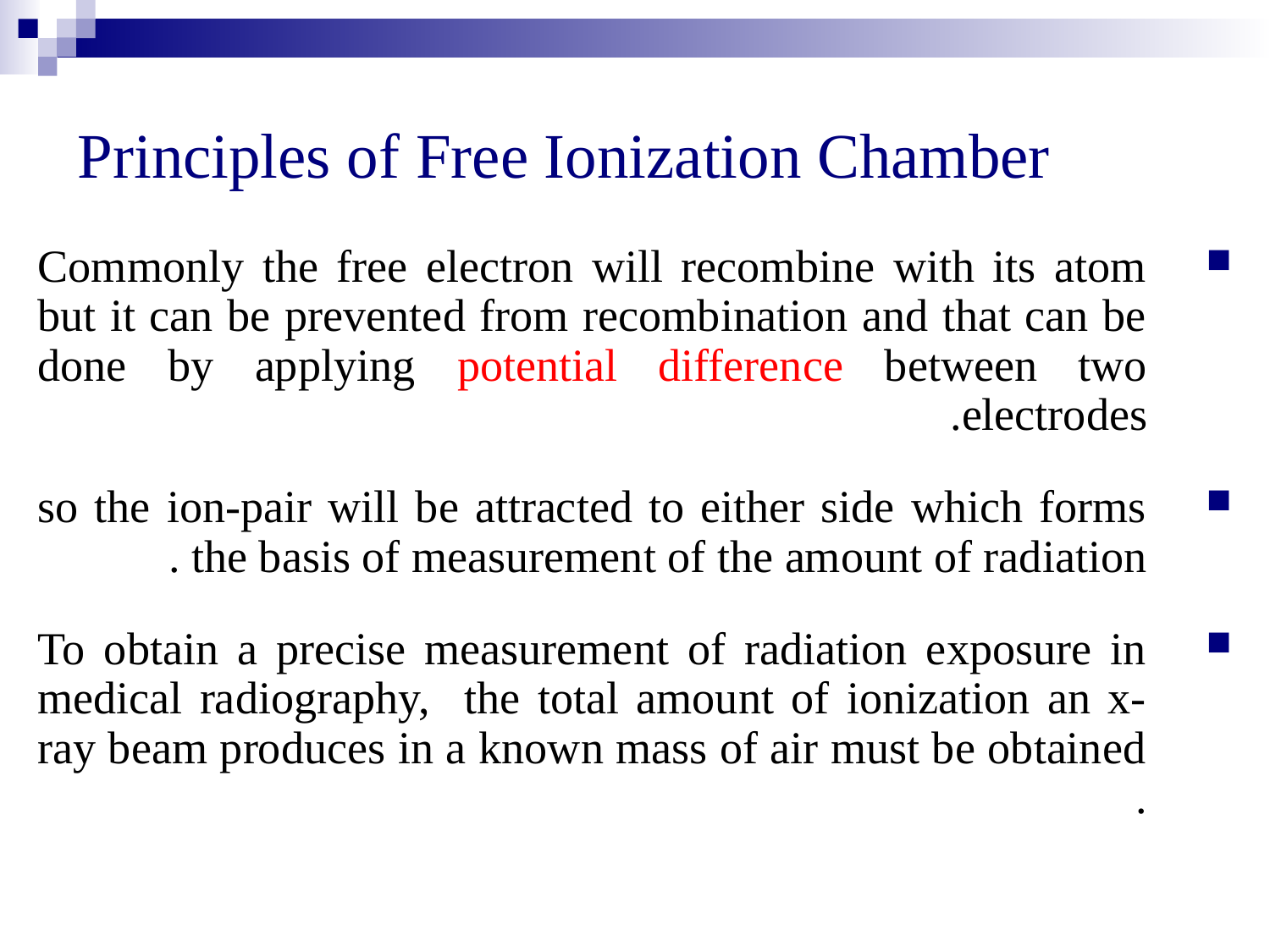

# Principles of Free Ionization Chamber
Commonly the free electron will recombine with its atom but it can be prevented from recombination and that can be done by applying potential difference between two electrodes.

so the ion-pair will be attracted to either side which forms the basis of measurement of the amount of radiation .

To obtain a precise measurement of radiation exposure in medical radiography,  the total amount of ionization an x-ray beam produces in a known mass of air must be obtained .